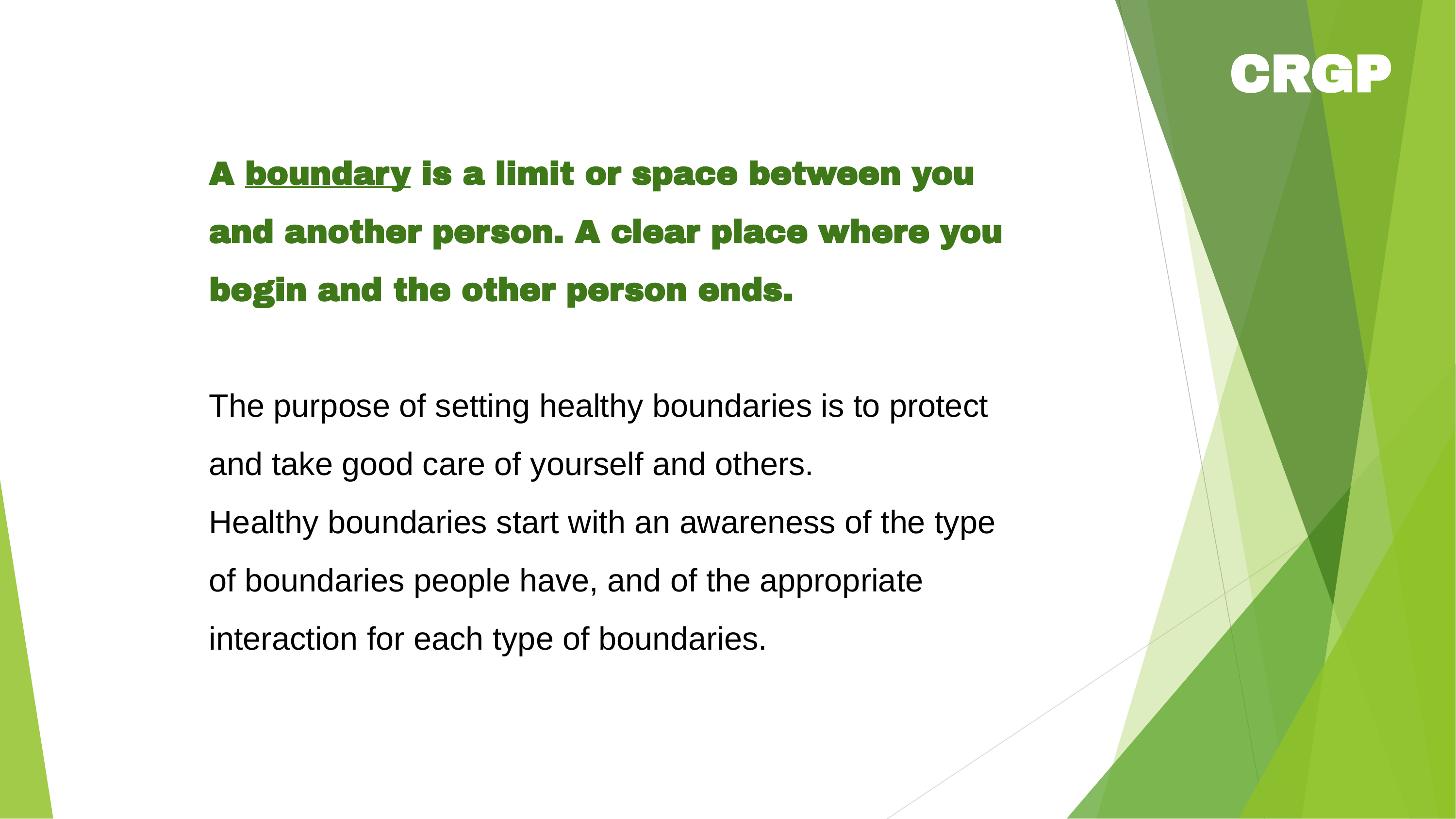

CRGP
A boundary is a limit or space between you and another person. A clear place where you begin and the other person ends.

The purpose of setting healthy boundaries is to protect and take good care of yourself and others.
Healthy boundaries start with an awareness of the type of boundaries people have, and of the appropriate interaction for each type of boundaries.